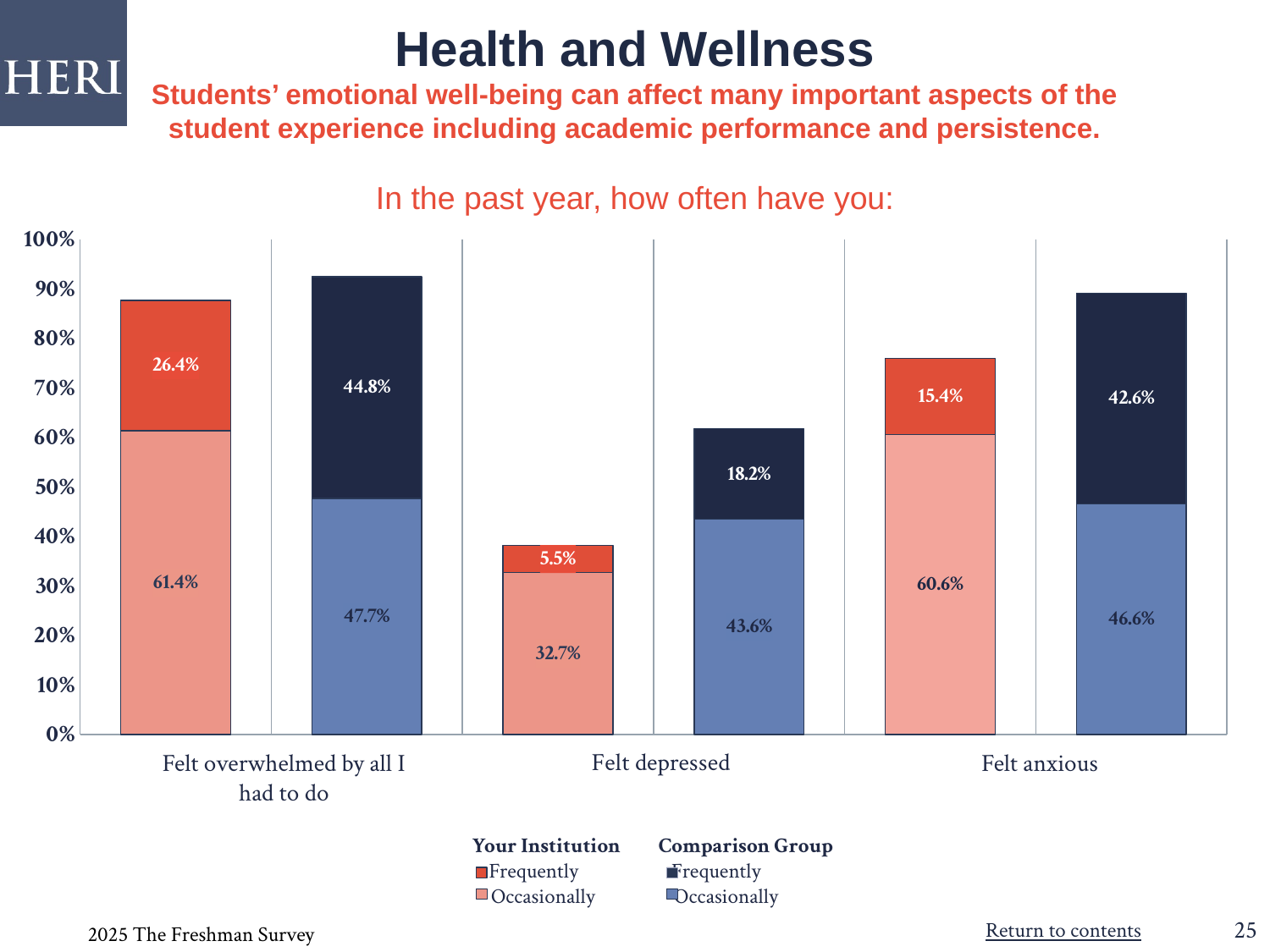

# Health and Wellness Students’ emotional well-being can affect many important aspects of the student experience including academic performance and persistence. In the past year, how often have you:

### Chart

| Category | Occasionally | Frequently |
|---|---|---|
| Your Institution | 0.6136 | 0.2636 |
| Comparison Group | 0.4772 | 0.44789999999999996 |
| Your Institution | 0.3273 | 0.0545 |
| Comparison Group | 0.4355 | 0.1822 |
| Your Institution | 0.6063000000000001 | 0.15380000000000002 |
| Comparison Group | 0.46590000000000004 | 0.42560000000000003 |
Felt overwhelmed by all I had to do
Felt anxious
 Your Institution         Comparison Group
     Frequently                    Frequently
     Occasionally                 Occasionally

2025 The Freshman Survey

Return to contents
25